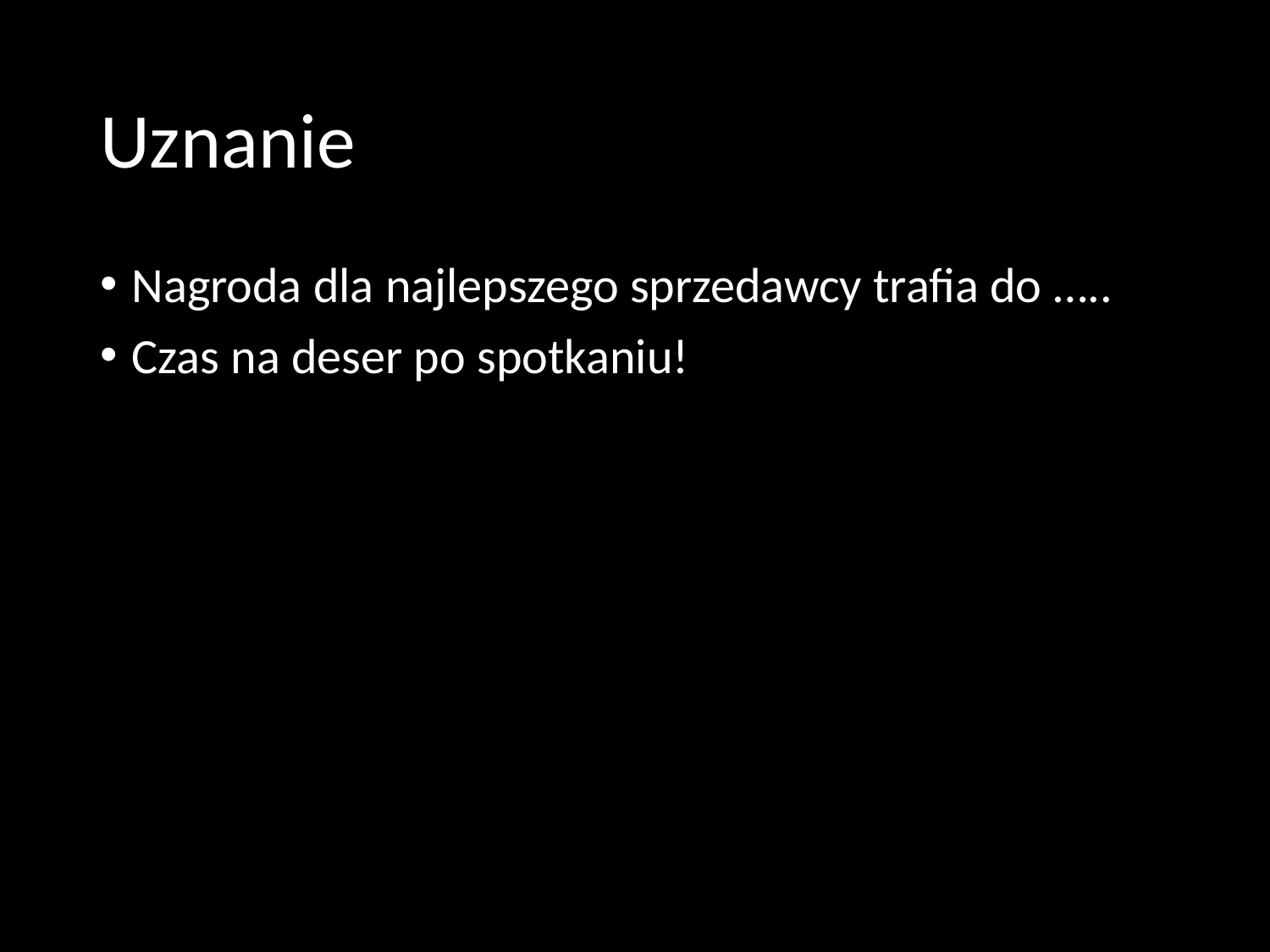

# Uznanie
Nagroda dla najlepszego sprzedawcy trafia do …..
Czas na deser po spotkaniu!